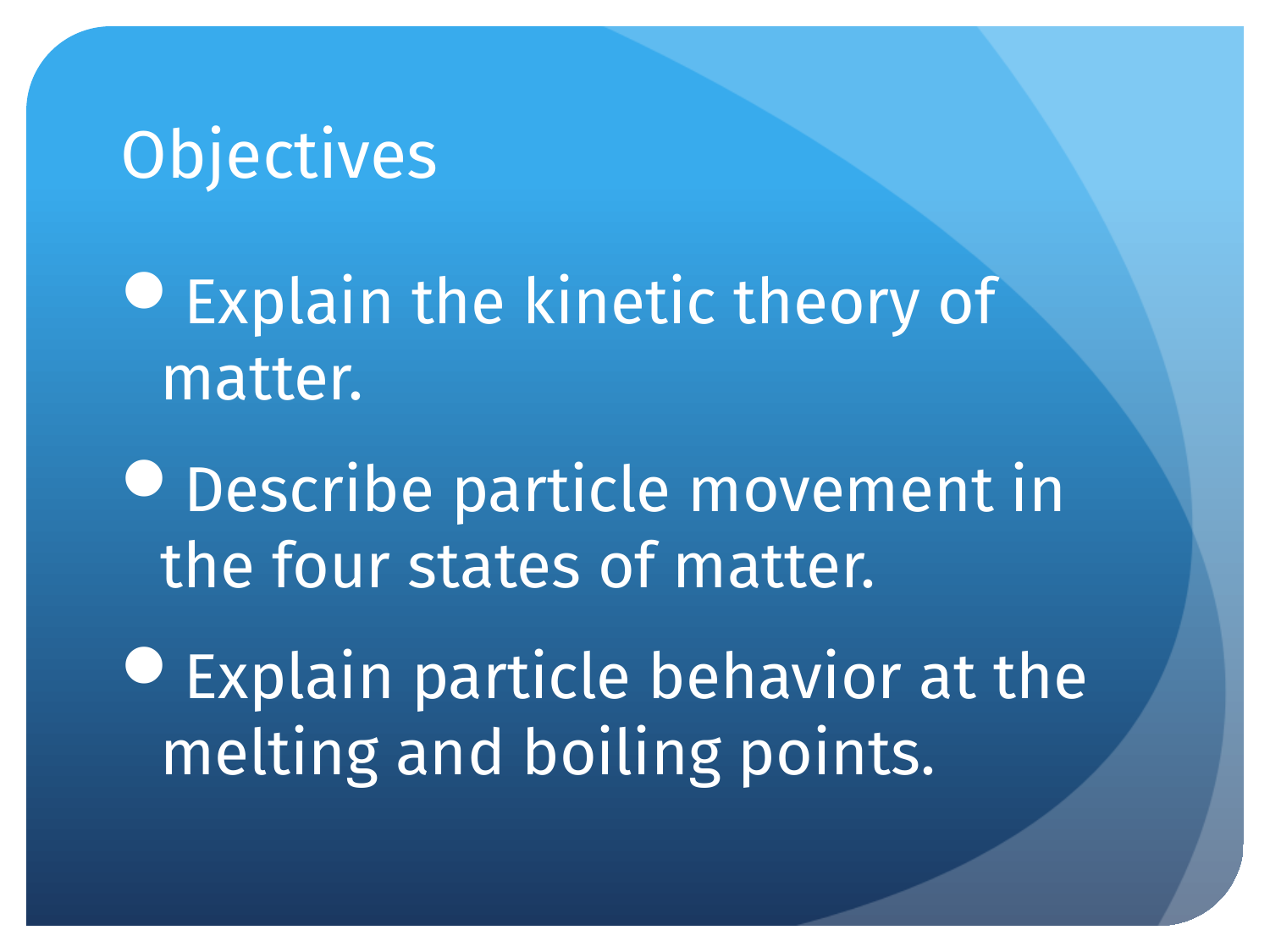

# Objectives
Explain the kinetic theory of matter.
Describe particle movement in the four states of matter.
Explain particle behavior at the melting and boiling points.